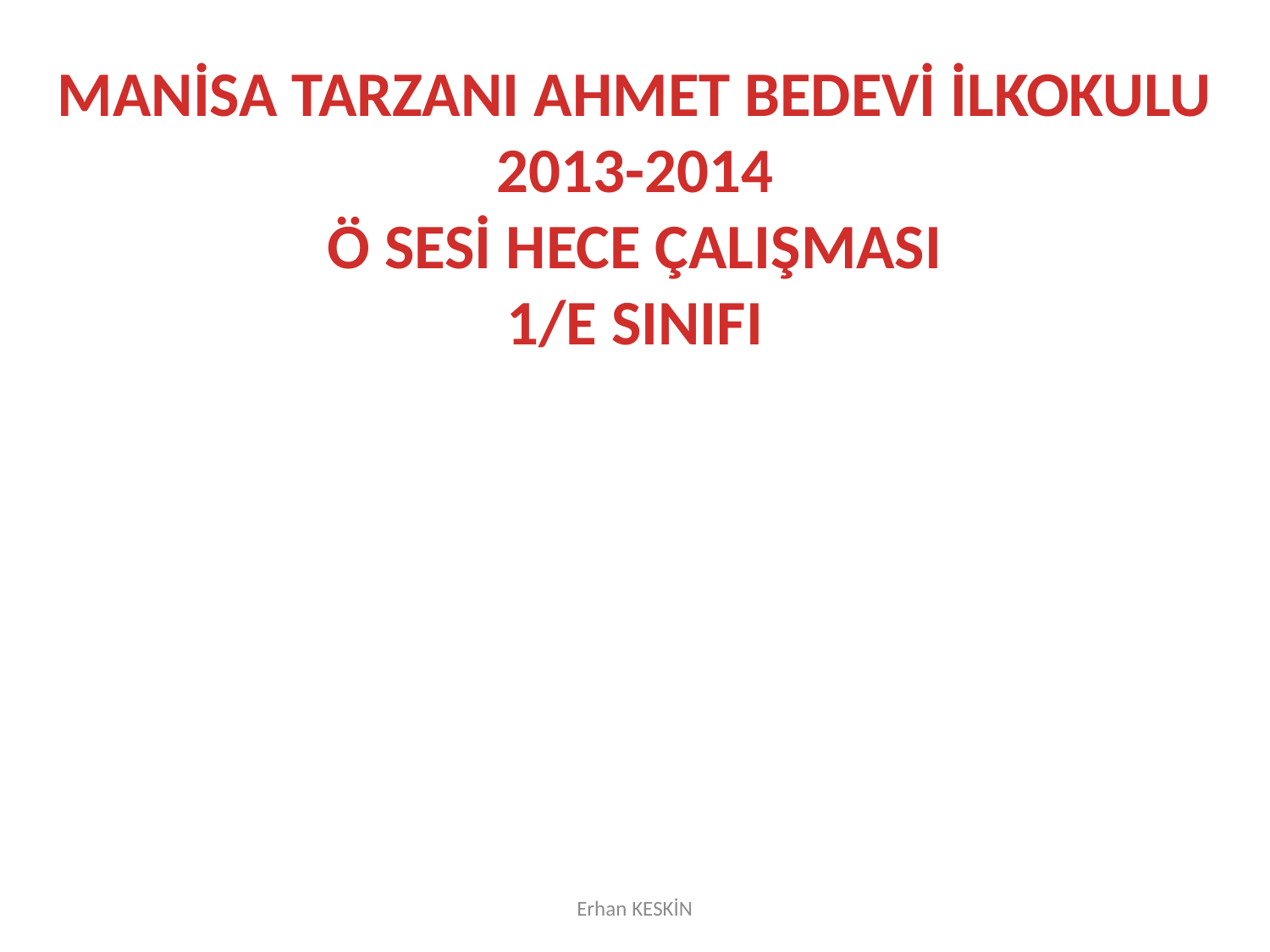

MANİSA TARZANI AHMET BEDEVİ İLKOKULU
2013-2014
Ö SESİ HECE ÇALIŞMASI
1/E SINIFI
Erhan KESKİN